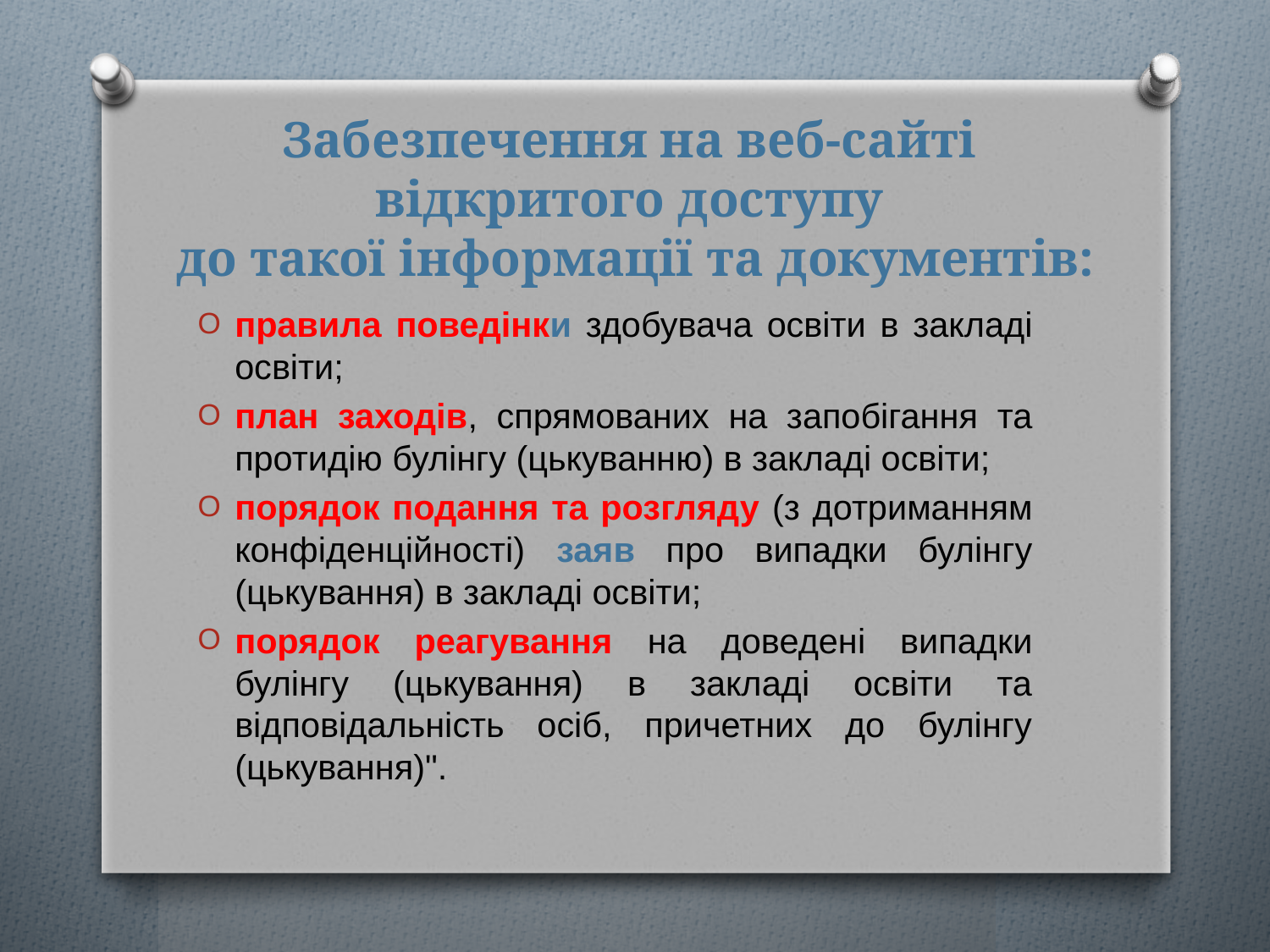

# Забезпечення на веб-сайті відкритого доступу до такої інформації та документів:
правила поведінки здобувача освіти в закладі освіти;
план заходів, спрямованих на запобігання та протидію булінгу (цькуванню) в закладі освіти;
порядок подання та розгляду (з дотриманням конфіденційності) заяв про випадки булінгу (цькування) в закладі освіти;
порядок реагування на доведені випадки булінгу (цькування) в закладі освіти та відповідальність осіб, причетних до булінгу (цькування)".